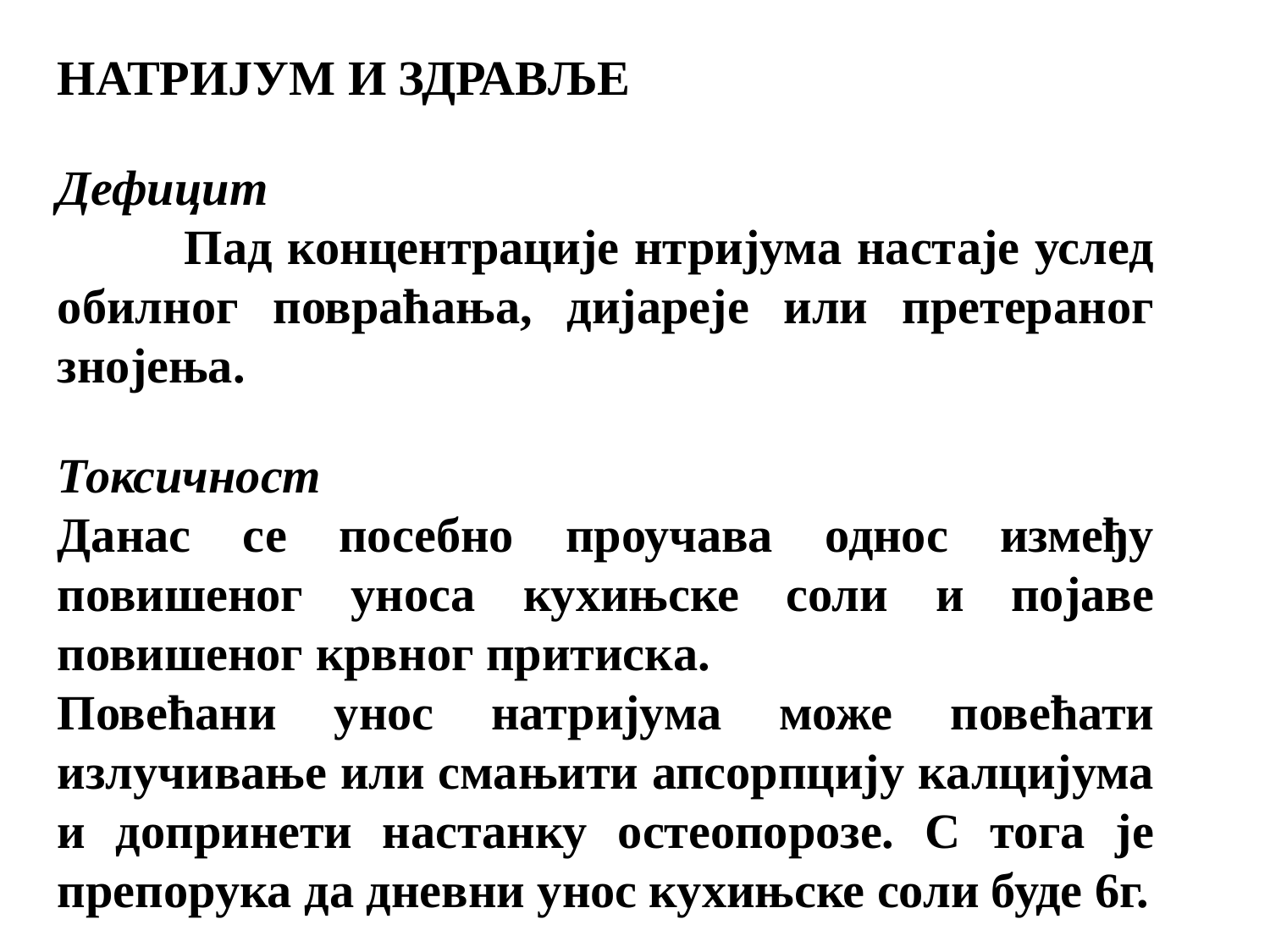

НАТРИЈУМ И ЗДРАВЉЕ

Дефицит
	Пад концентрације нтријума настаје услед обилног повраћања, дијареје или претераног знојења.

Токсичност
Данас се посебно проучава однос између повишеног уноса кухињске соли и појаве повишеног крвног притиска.
Повећани унос натријума може повећати излучивање или смањити апсорпцију калцијума и допринети настанку остеопорозе. С тога је препорука да дневни унос кухињске соли буде 6г.